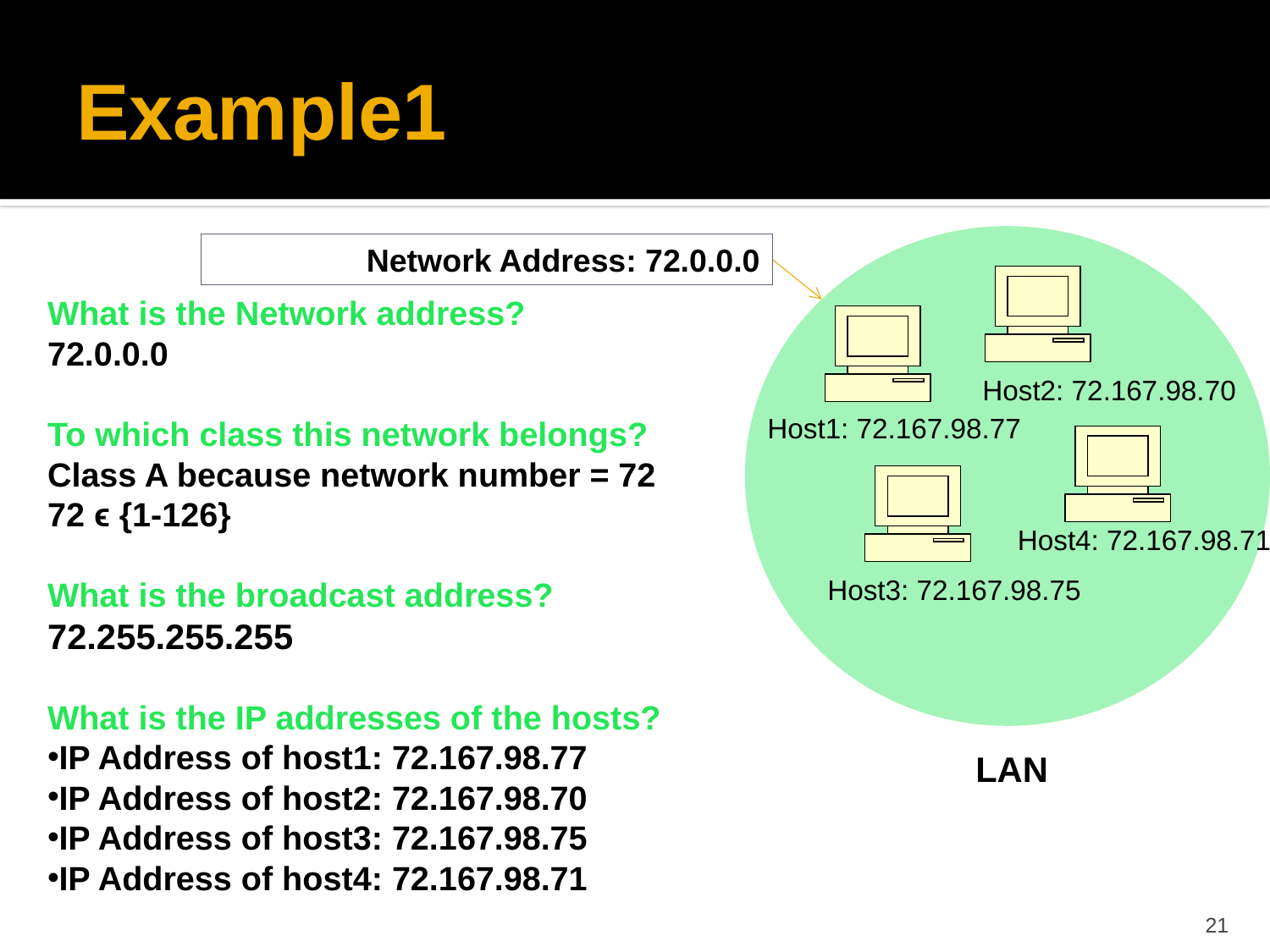

# Example1

Network Address: 72.0.0.0

What is the Network address?
72.0.0.0

To which class this network belongs?
Class A because network number = 72
72 ϵ {1-126}

What is the broadcast address?
72.255.255.255

What is the IP addresses of the hosts?
IP Address of host1: 72.167.98.77
IP Address of host2: 72.167.98.70
IP Address of host3: 72.167.98.75
IP Address of host4: 72.167.98.71

Host2: 72.167.98.70
Host1: 72.167.98.77

Host4: 72.167.98.71
Host3: 72.167.98.75
LAN
21